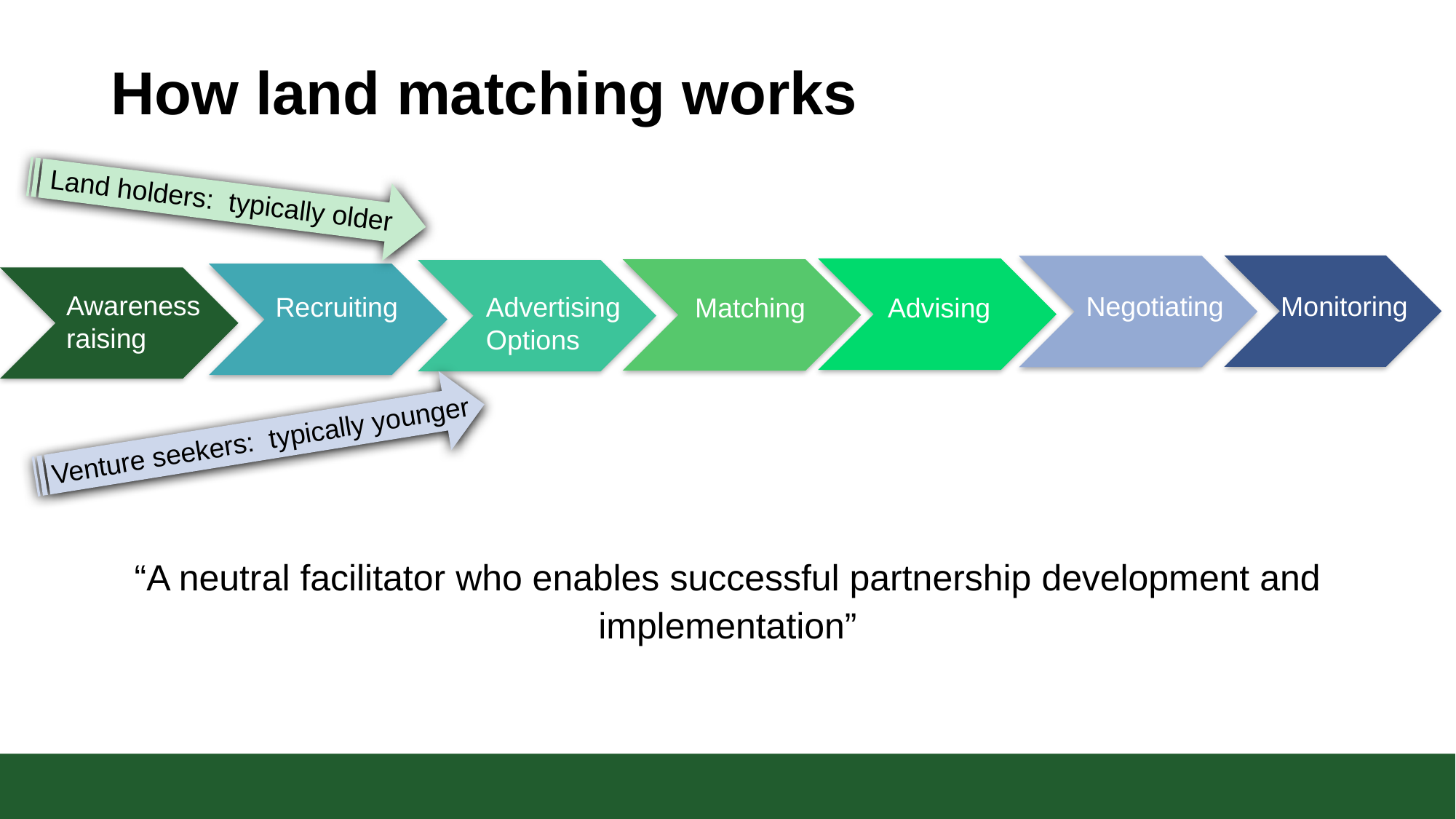

# How land matching works

Land holders:  typically older

“A neutral facilitator who enables successful partnership development and implementation”

Awareness raising
Negotiating
Monitoring
Recruiting
Advertising Options

Advising
Matching

Venture seekers:  typically younger